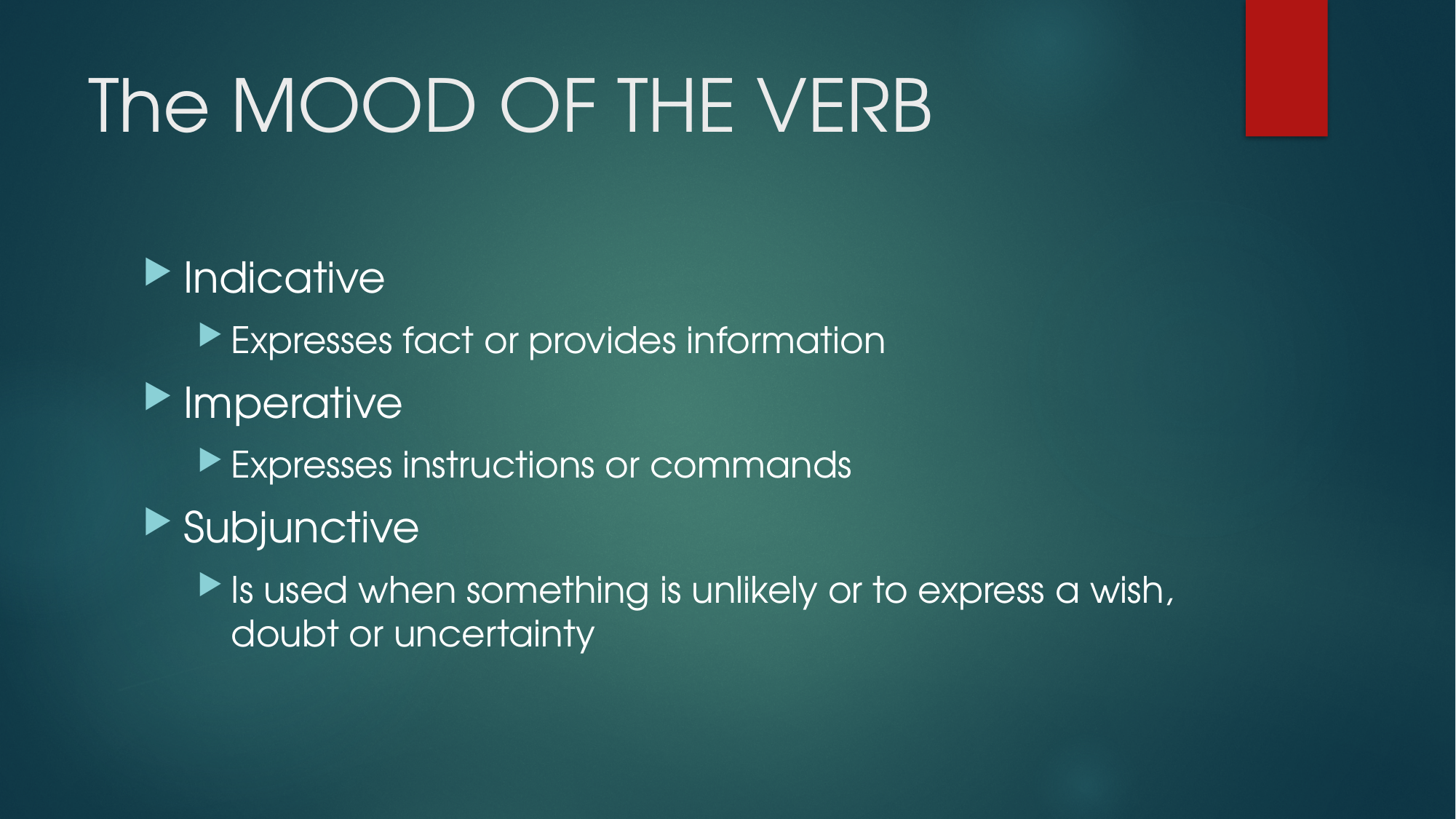

# The MOOD OF THE VERB
Indicative
Expresses fact or provides information
Imperative
Expresses instructions or commands
Subjunctive
Is used when something is unlikely or to express a wish, doubt or uncertainty